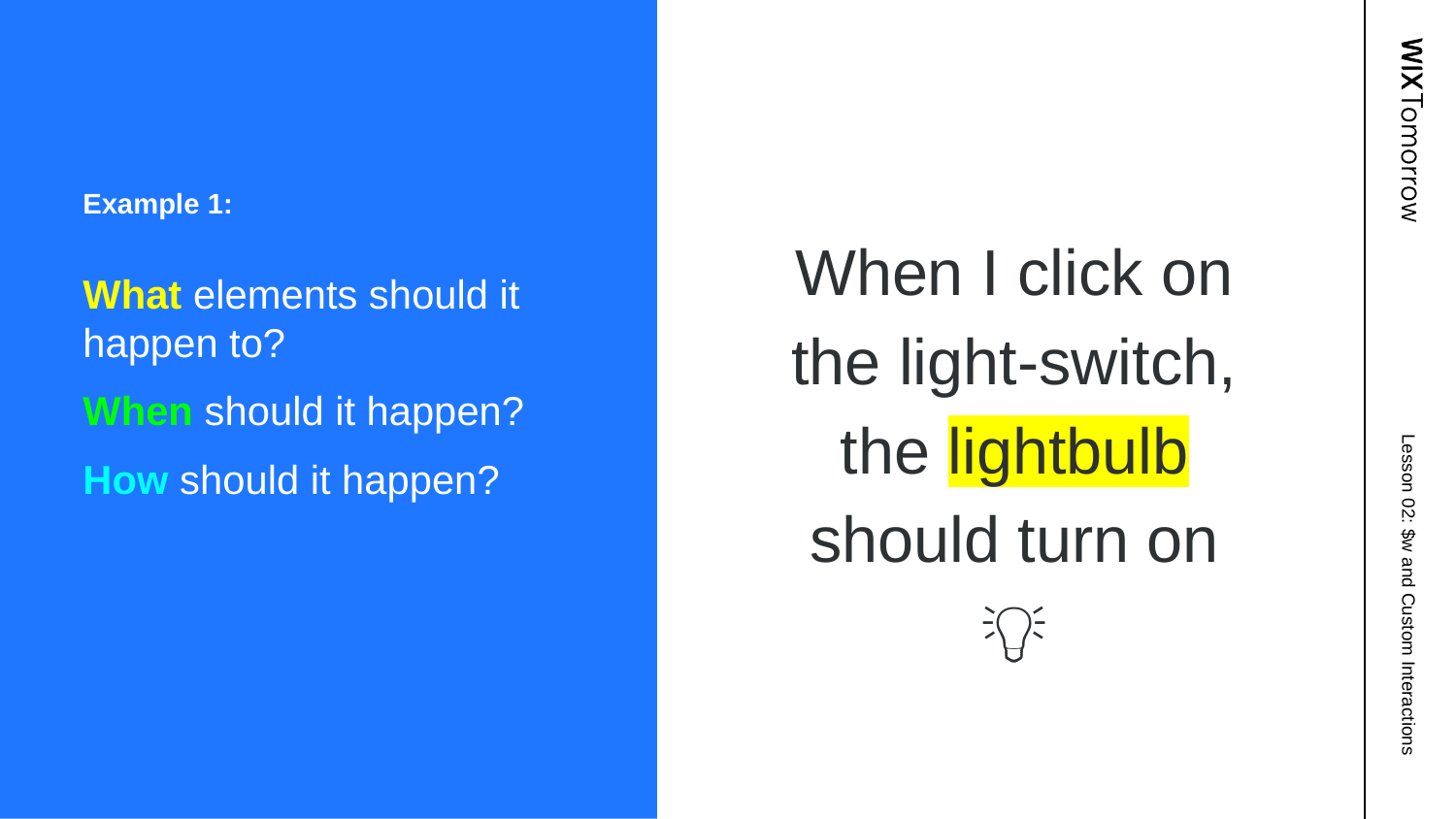

Example 1:
# When I click on the light-switch, the lightbulb should turn on
💡
What elements should it happen to?
When should it happen?
How should it happen?